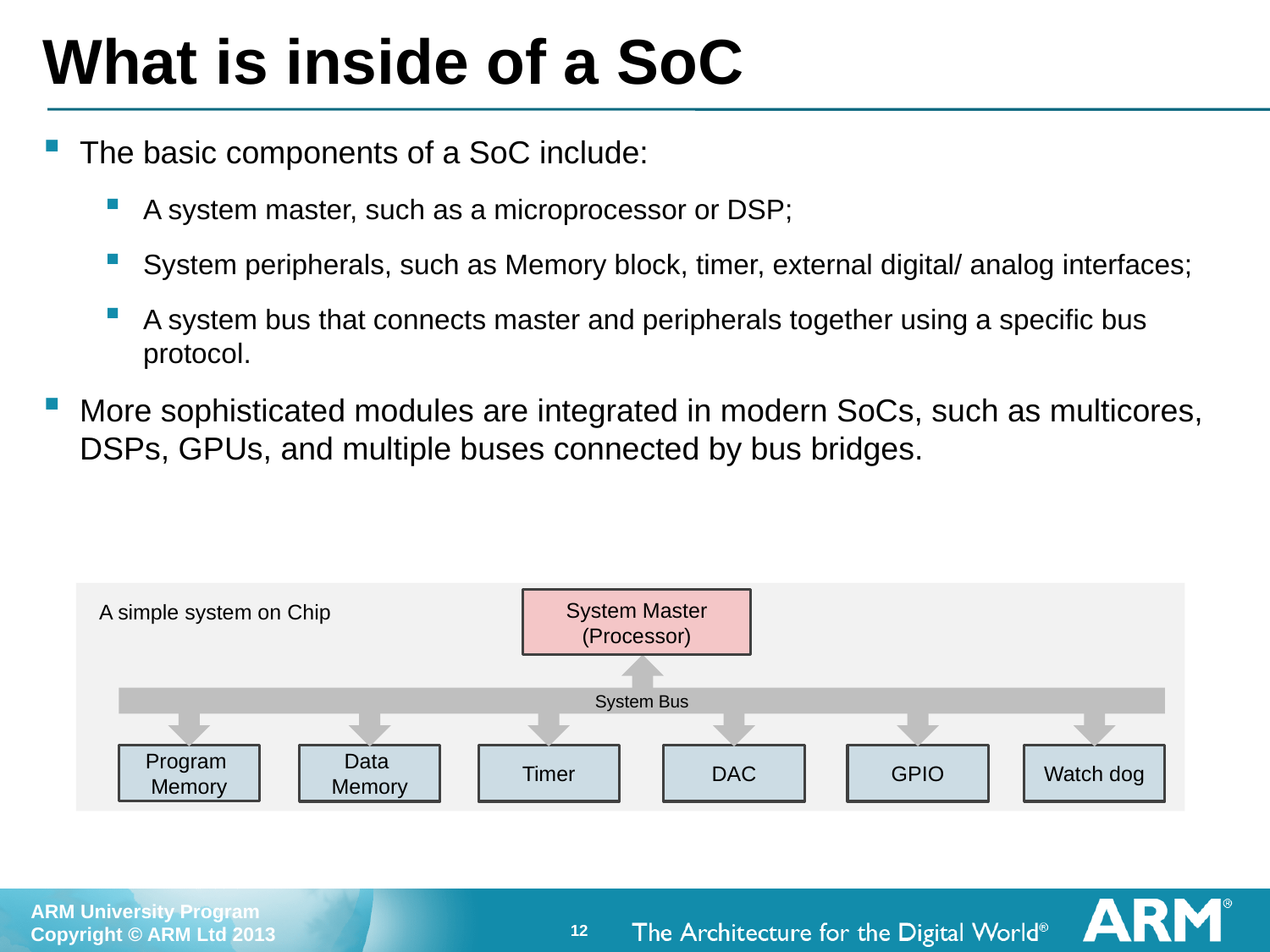

# What is inside of a SoC
The basic components of a SoC include:
A system master, such as a microprocessor or DSP;
System peripherals, such as Memory block, timer, external digital/ analog interfaces;
A system bus that connects master and peripherals together using a specific bus protocol.
More sophisticated modules are integrated in modern SoCs, such as multicores, DSPs, GPUs, and multiple buses connected by bus bridges.

System Master
(Processor)
A simple system on Chip

System Bus

Program
Memory
Data
Memory
Timer
DAC
GPIO
Watch dog